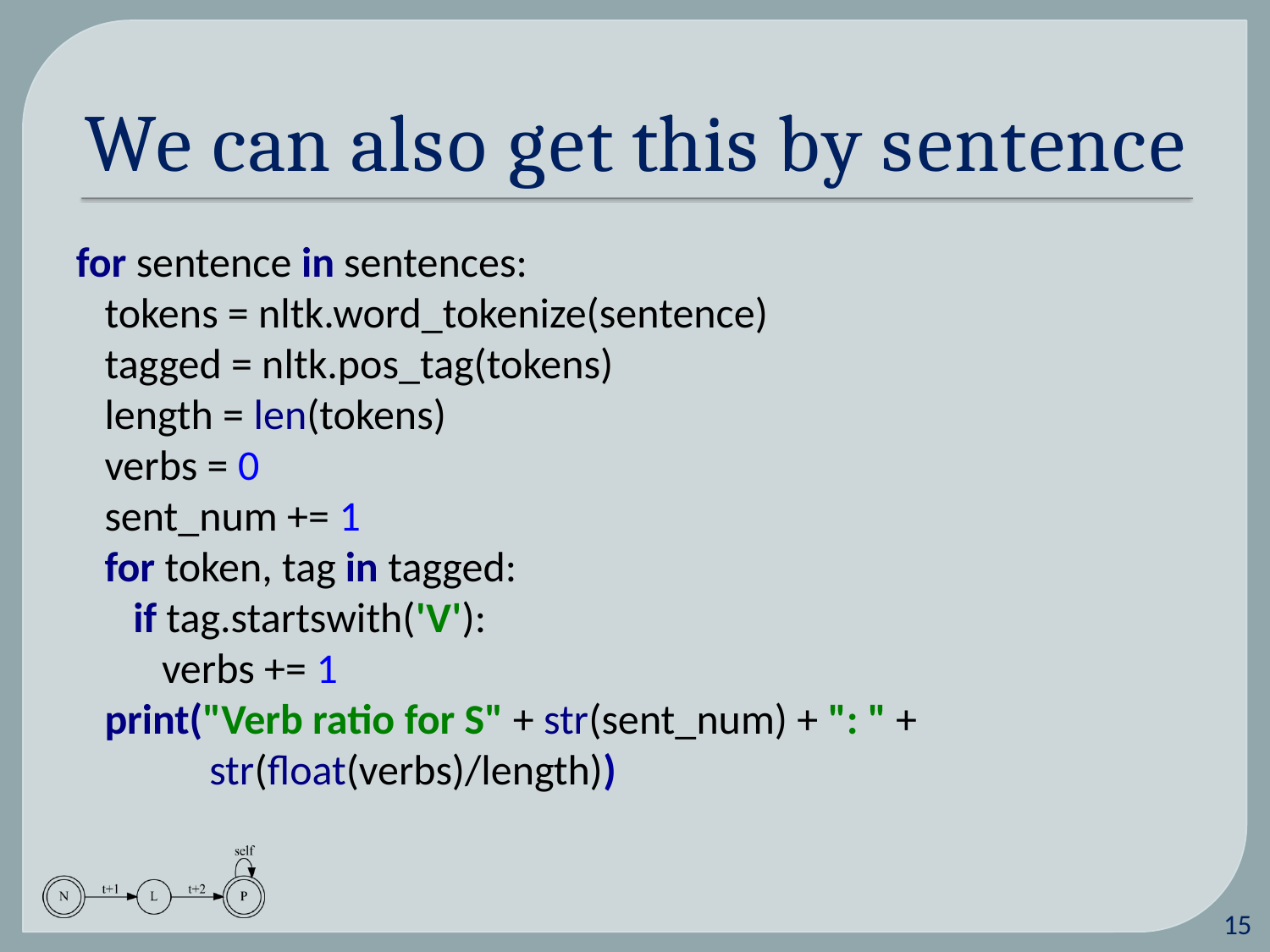

# We can also get this by sentence
for sentence in sentences:
   tokens = nltk.word_tokenize(sentence)
   tagged = nltk.pos_tag(tokens)
   length = len(tokens)
   verbs = 0
   sent_num += 1
   for token, tag in tagged:
      if tag.startswith('V'):
         verbs += 1
   print("Verb ratio for S" + str(sent_num) + ": " +
              str(float(verbs)/length))
15